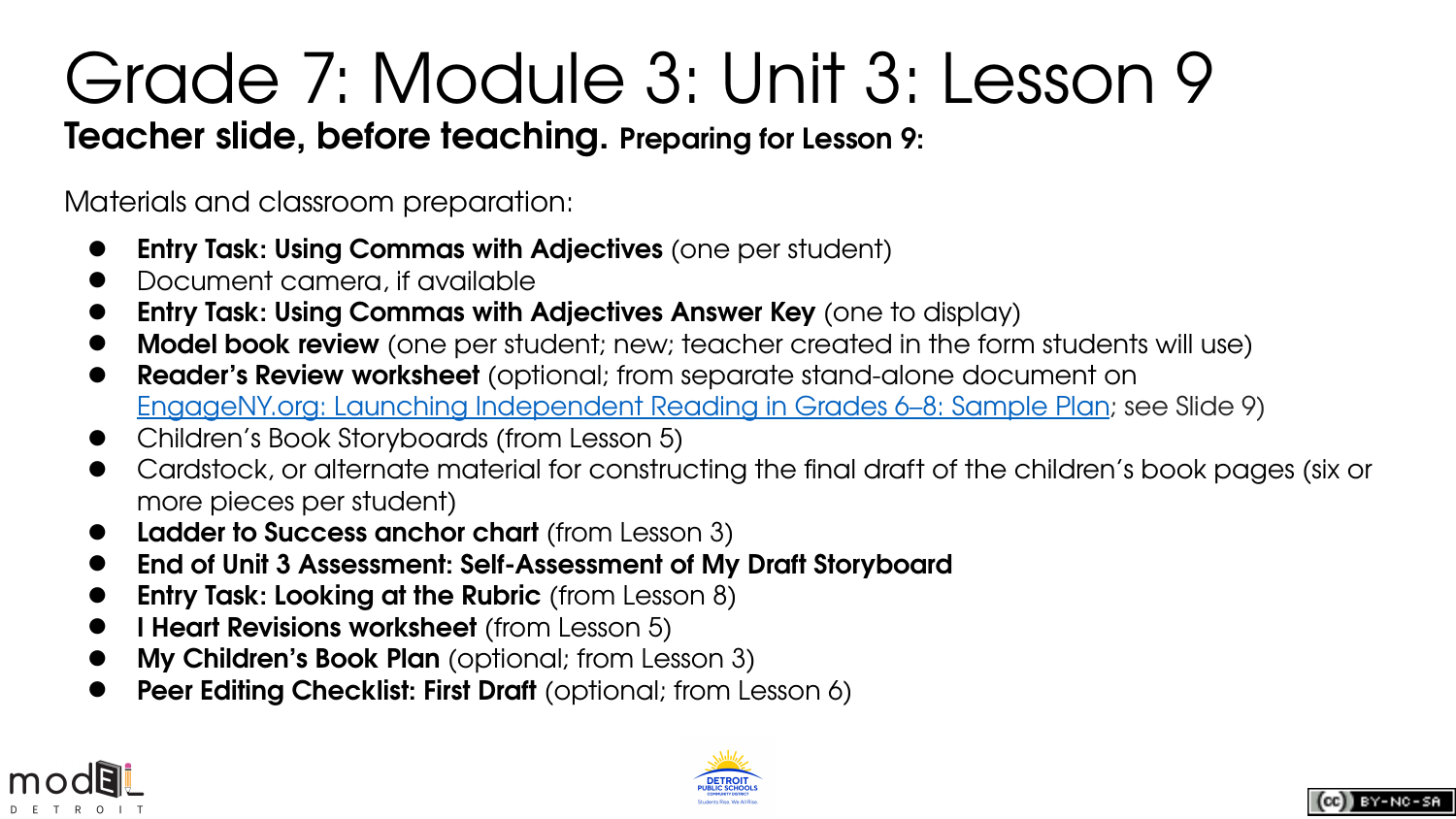

Grade 7: Module 3: Unit 3: Lesson 9
Teacher slide, before teaching. Preparing for Lesson 9:

Materials and classroom preparation:

Entry Task: Using Commas with Adjectives (one per student)
Document camera, if available
Entry Task: Using Commas with Adjectives Answer Key (one to display)
Model book review (one per student; new; teacher created in the form students will use)
Reader’s Review worksheet (optional; from separate stand-alone document on EngageNY.org: Launching Independent Reading in Grades 6–8: Sample Plan; see Slide 9)
Children’s Book Storyboards (from Lesson 5)
Cardstock, or alternate material for constructing the final draft of the children’s book pages (six or more pieces per student)
Ladder to Success anchor chart (from Lesson 3)
End of Unit 3 Assessment: Self-Assessment of My Draft Storyboard
Entry Task: Looking at the Rubric (from Lesson 8)
I Heart Revisions worksheet (from Lesson 5)
My Children’s Book Plan (optional; from Lesson 3)
Peer Editing Checklist: First Draft (optional; from Lesson 6)